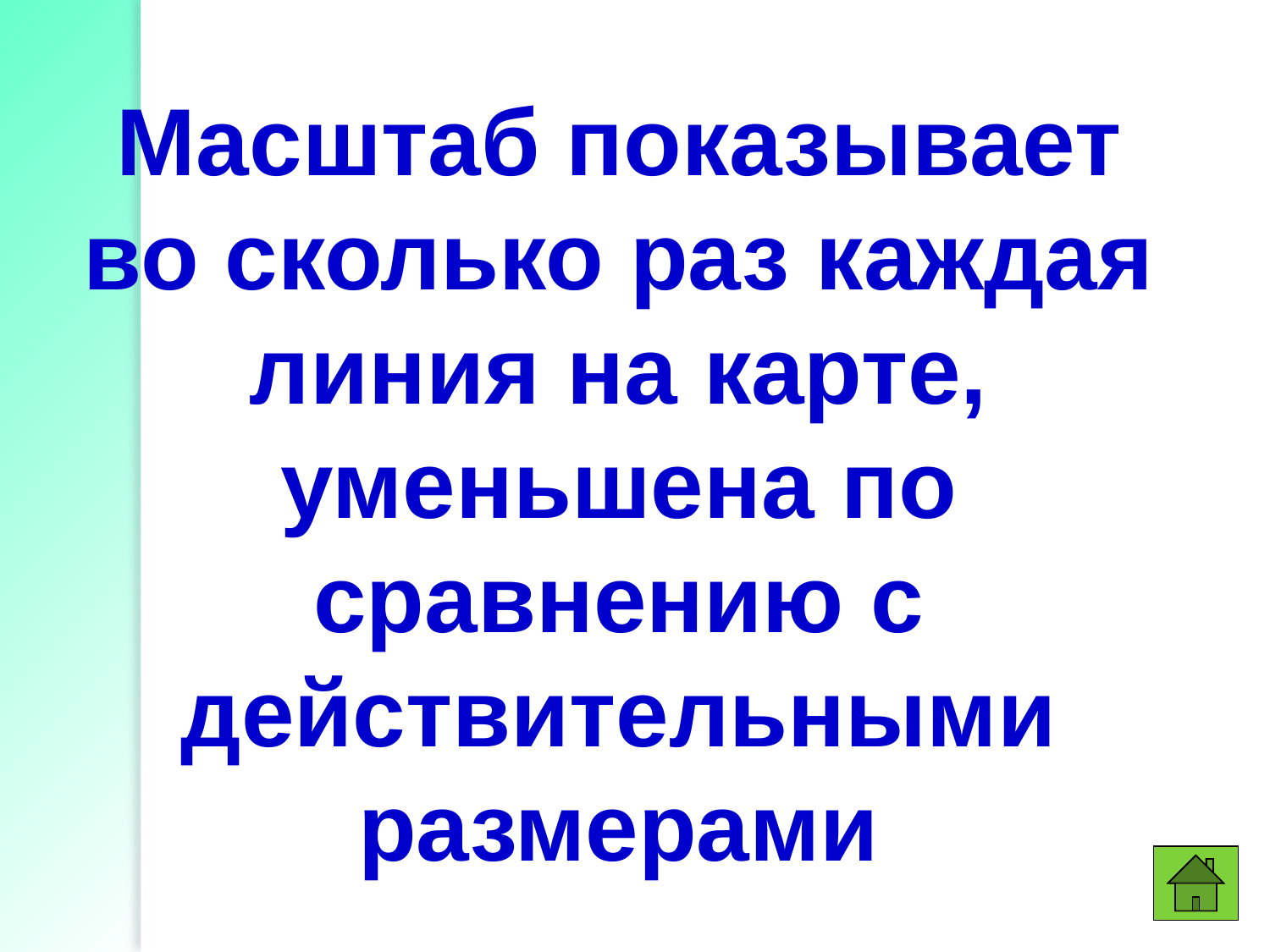

Масштаб показывает во сколько раз каждая линия на карте, уменьшена по сравнению с действительными размерами